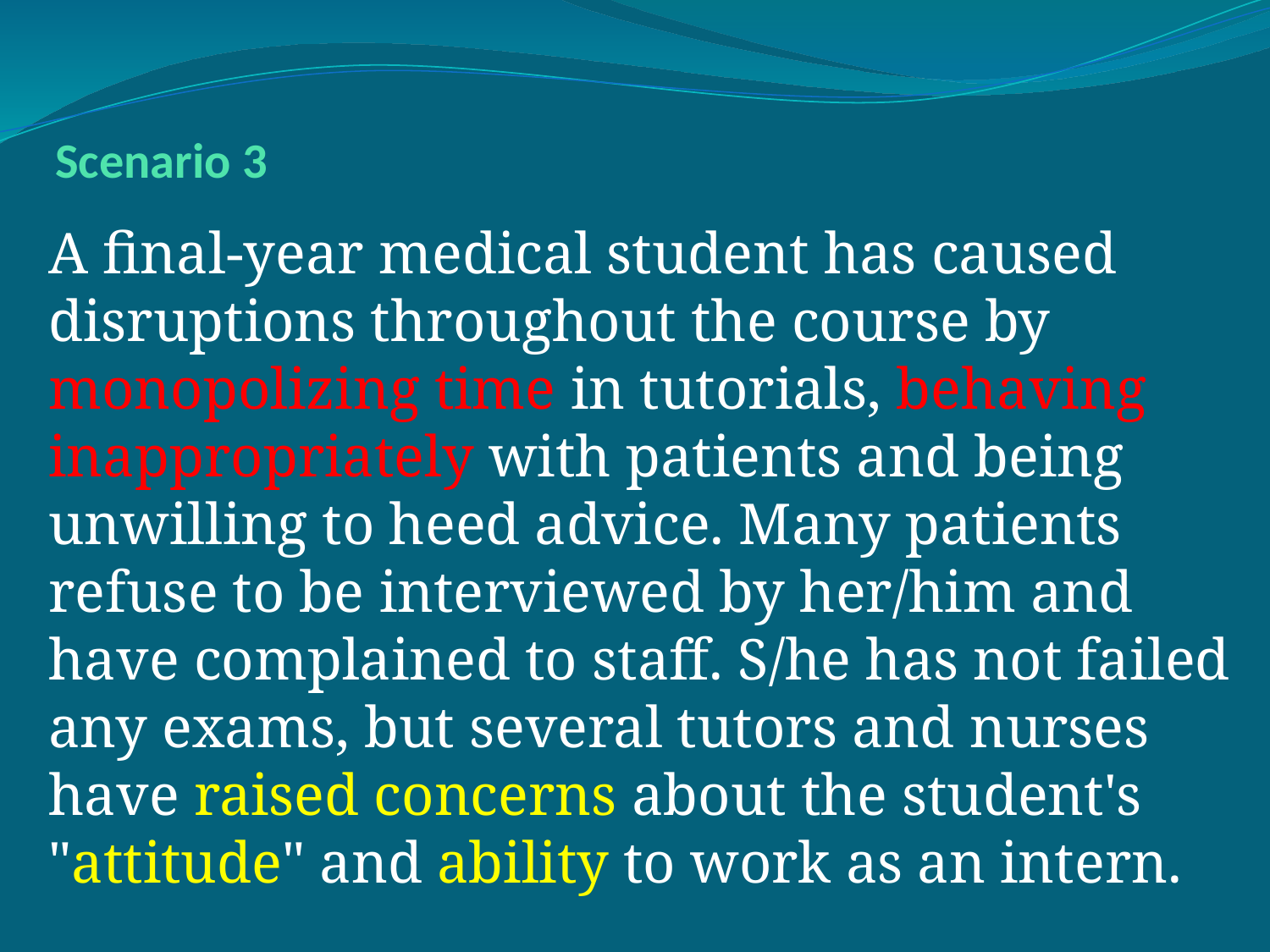

Scenario 3
A final-year medical student has caused disruptions throughout the course by monopolizing time in tutorials, behaving inappropriately with patients and being unwilling to heed advice. Many patients refuse to be interviewed by her/him and have complained to staff. S/he has not failed any exams, but several tutors and nurses have raised concerns about the student's "attitude" and ability to work as an intern.